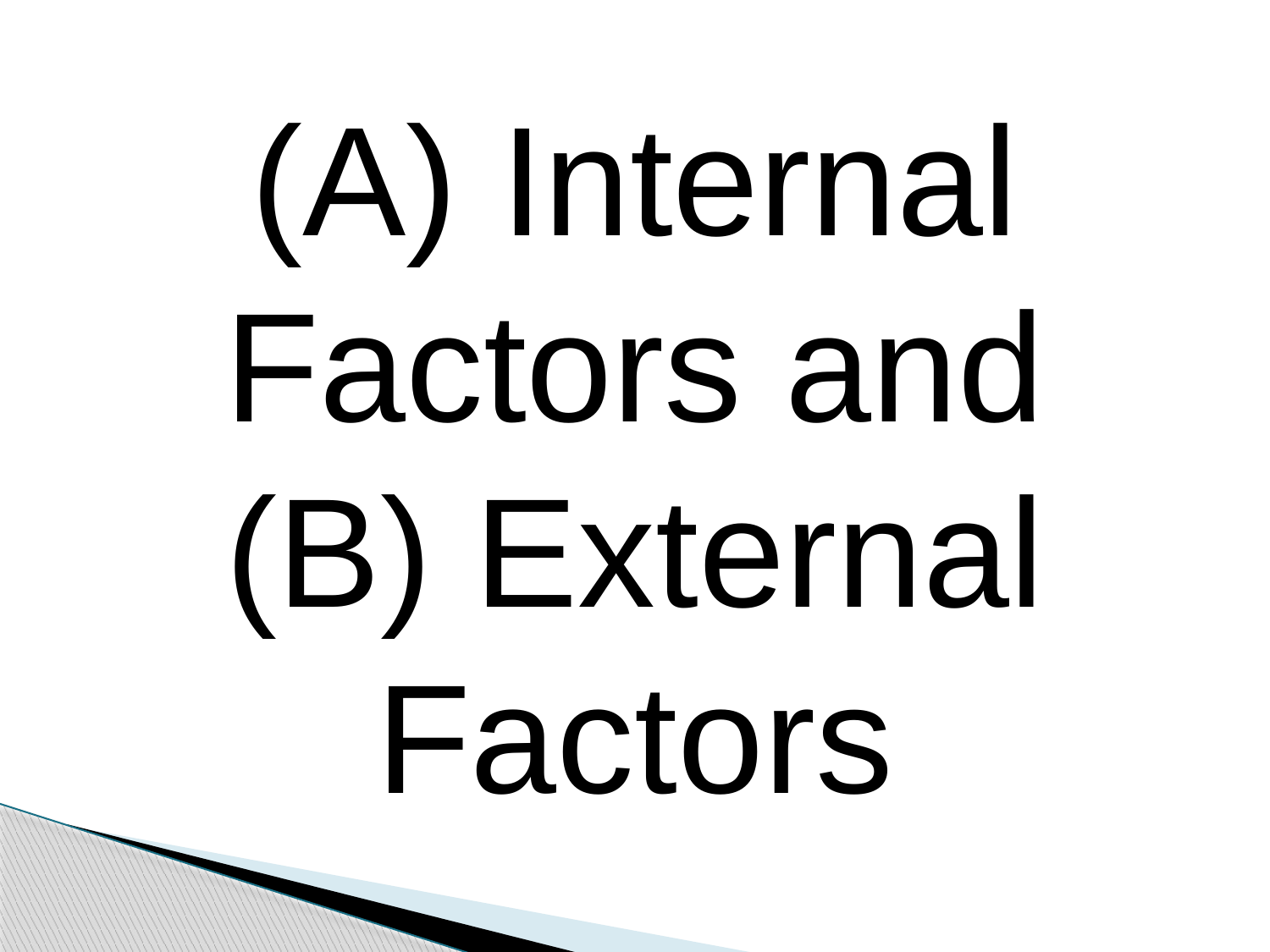

(A) Internal Factors and
(B) External Factors